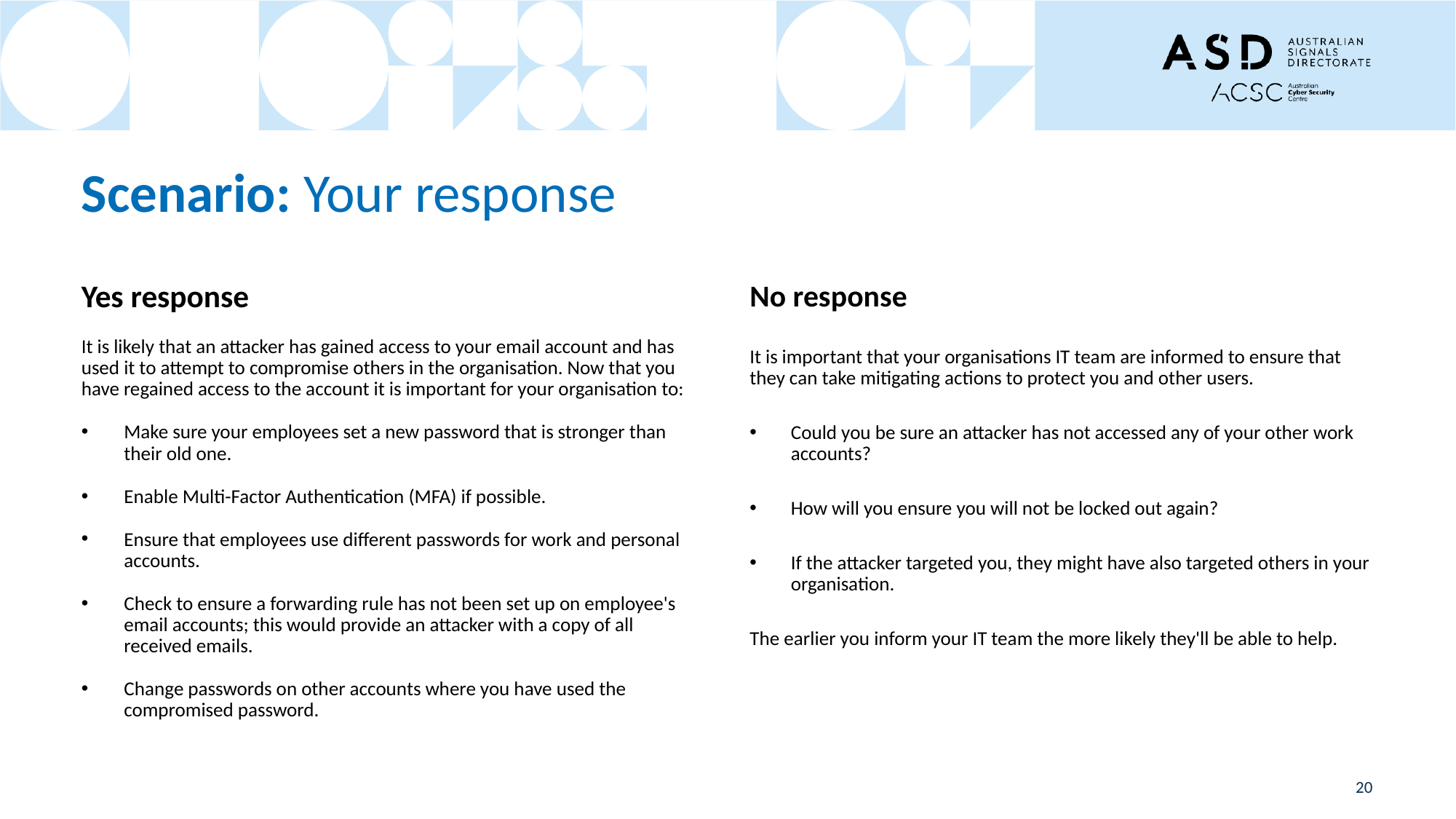

# Scenario: Your response
Yes response
It is likely that an attacker has gained access to your email account and has used it to attempt to compromise others in the organisation. Now that you have regained access to the account it is important for your organisation to:
Make sure your employees set a new password that is stronger than their old one.
Enable Multi-Factor Authentication (MFA) if possible.
Ensure that employees use different passwords for work and personal accounts.
Check to ensure a forwarding rule has not been set up on employee's email accounts; this would provide an attacker with a copy of all received emails.
Change passwords on other accounts where you have used the compromised password.
No response
It is important that your organisations IT team are informed to ensure that they can take mitigating actions to protect you and other users.
Could you be sure an attacker has not accessed any of your other work accounts?
How will you ensure you will not be locked out again?
If the attacker targeted you, they might have also targeted others in your organisation.
The earlier you inform your IT team the more likely they'll be able to help.
20